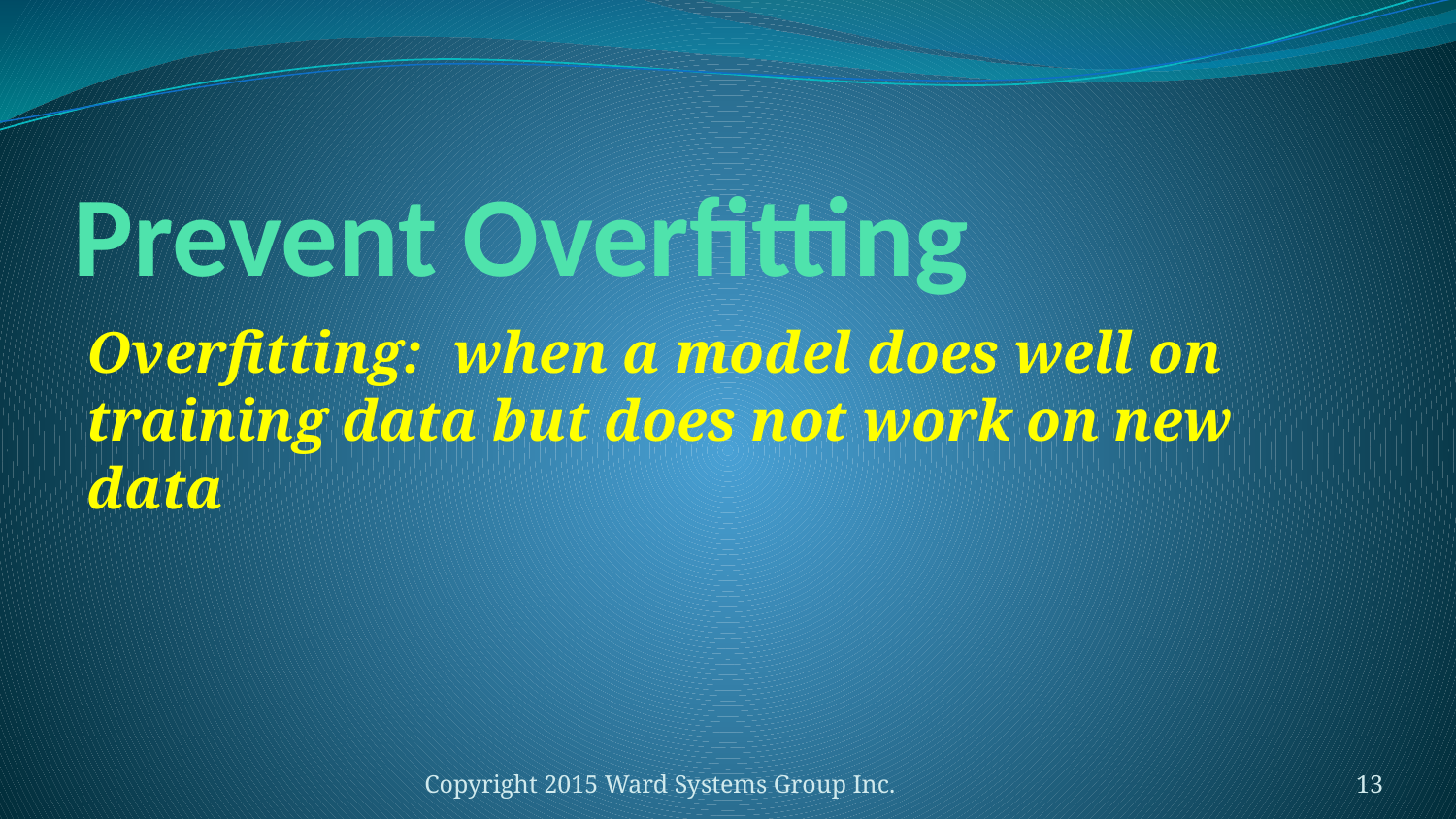

# Prevent Overfitting
Overfitting:  when a model does well on training data but does not work on new data

Copyright 2015 Ward Systems Group Inc.
13